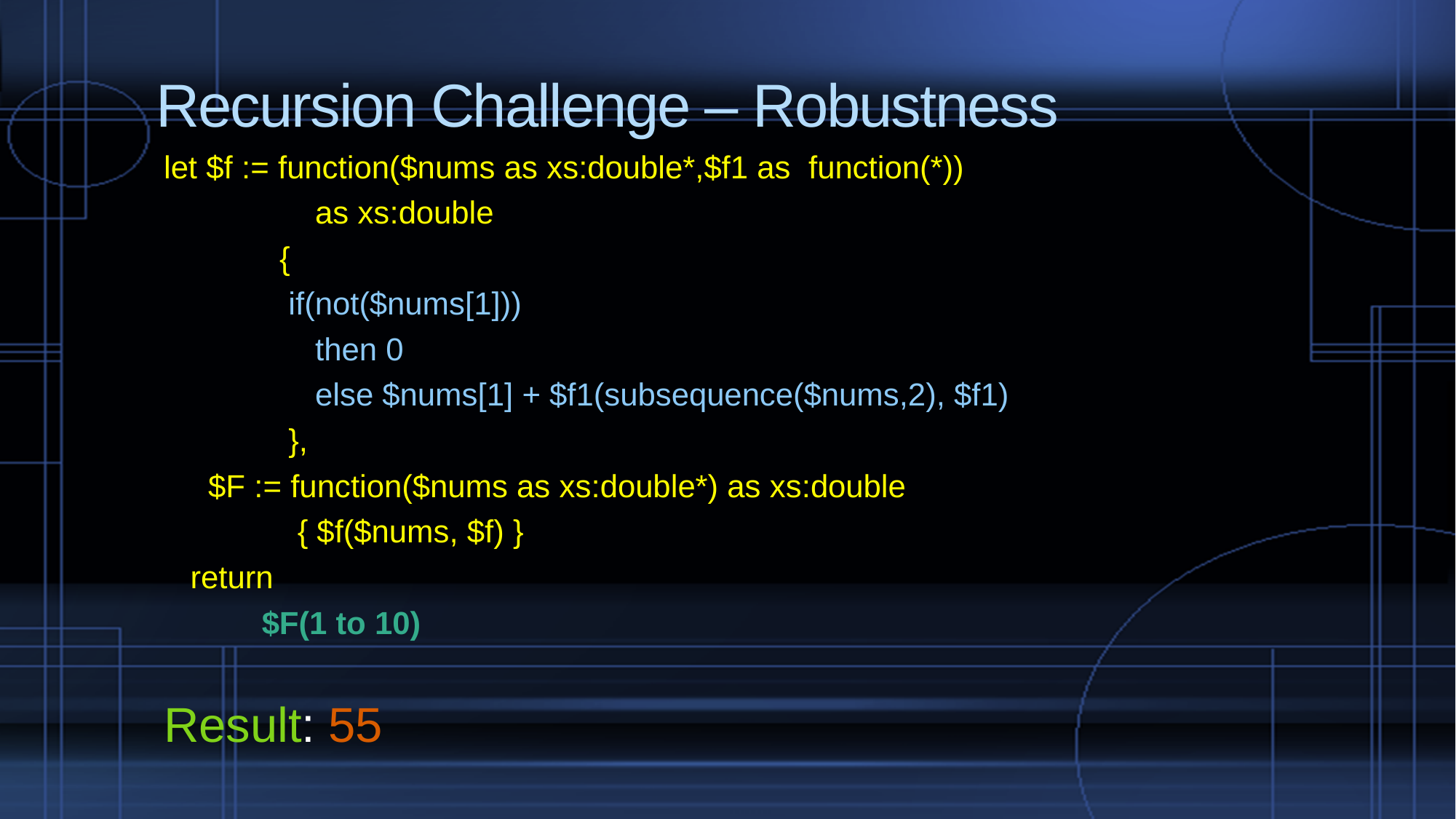

# Recursion Challenge – Robustness
let $f := function($nums as xs:double*,$f1 as  function(*))
                 as xs:double
             {
              if(not($nums[1]))
                 then 0
                 else $nums[1] + $f1(subsequence($nums,2), $f1)
              },
     $F := function($nums as xs:double*) as xs:double
               { $f($nums, $f) }
   return
           $F(1 to 10)

Result: 55